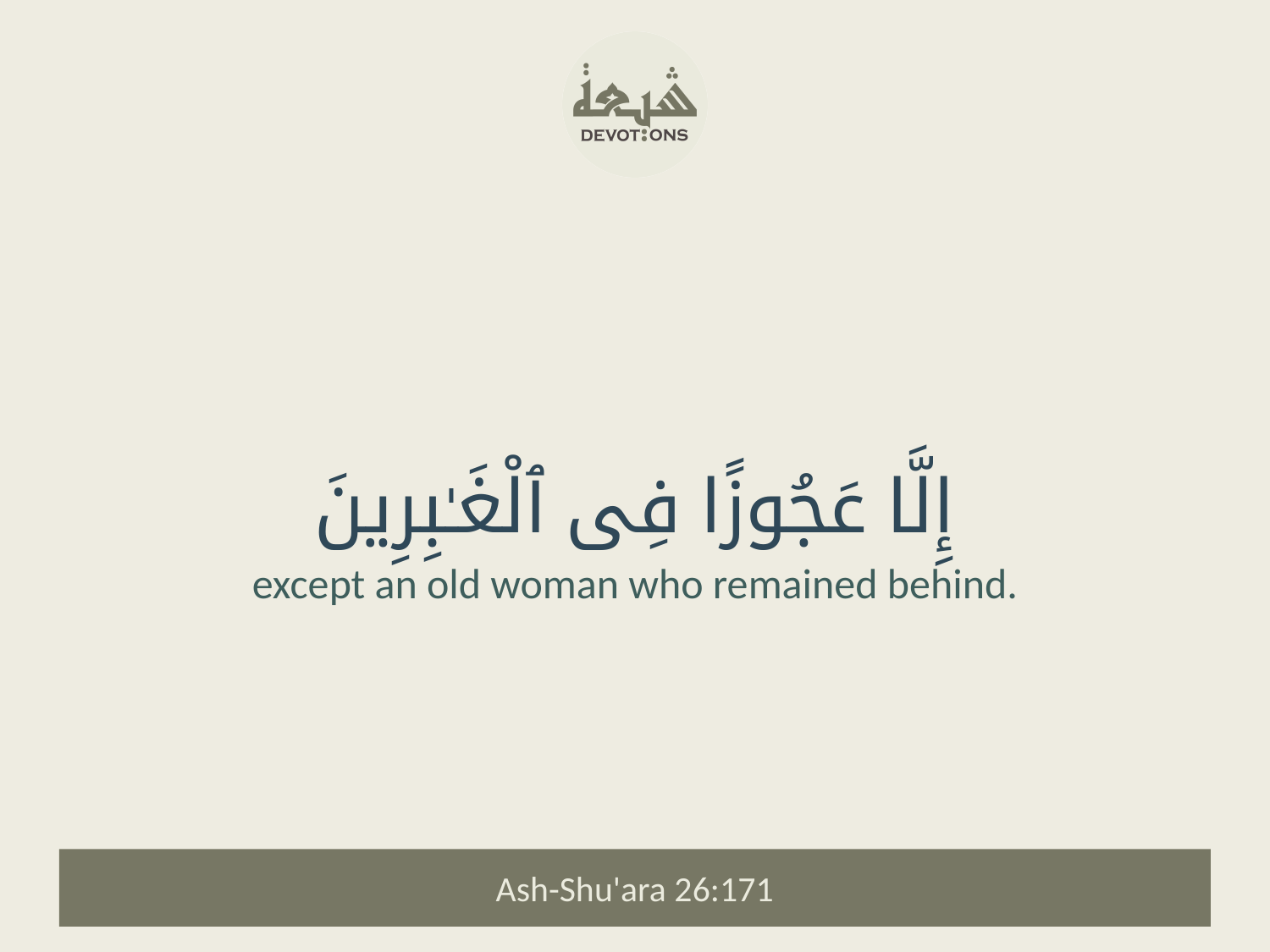

إِلَّا عَجُوزًا فِى ٱلْغَـٰبِرِينَ
except an old woman who remained behind.
Ash-Shu'ara 26:171